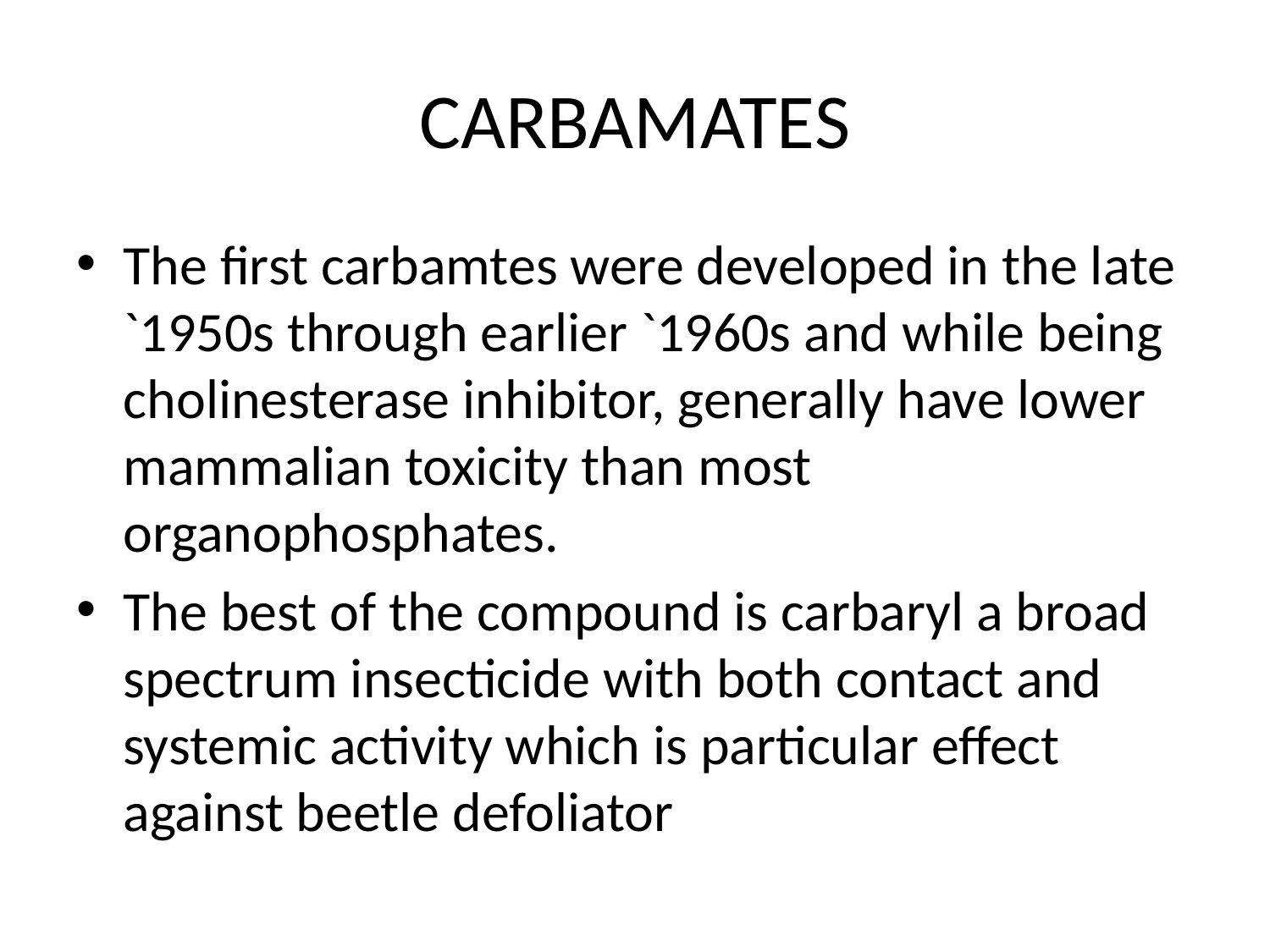

# CARBAMATES
The first carbamtes were developed in the late `1950s through earlier `1960s and while being cholinesterase inhibitor, generally have lower mammalian toxicity than most organophosphates.
The best of the compound is carbaryl a broad spectrum insecticide with both contact and systemic activity which is particular effect against beetle defoliator